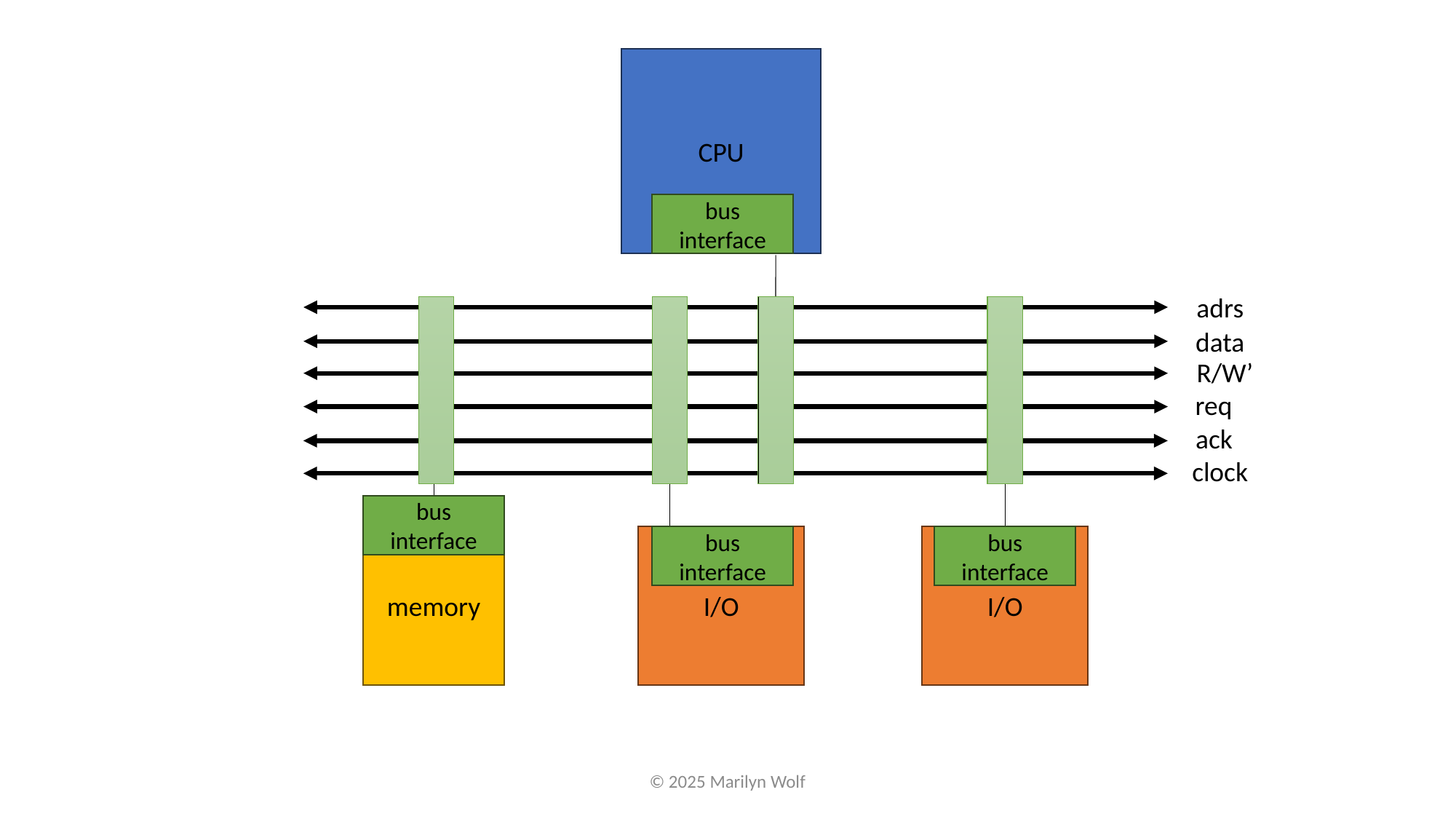

CPU
bus interface
adrs

data
R/W’
req
ack
clock
bus interface
memory
I/O
bus interface
I/O
bus interface
© 2025 Marilyn Wolf